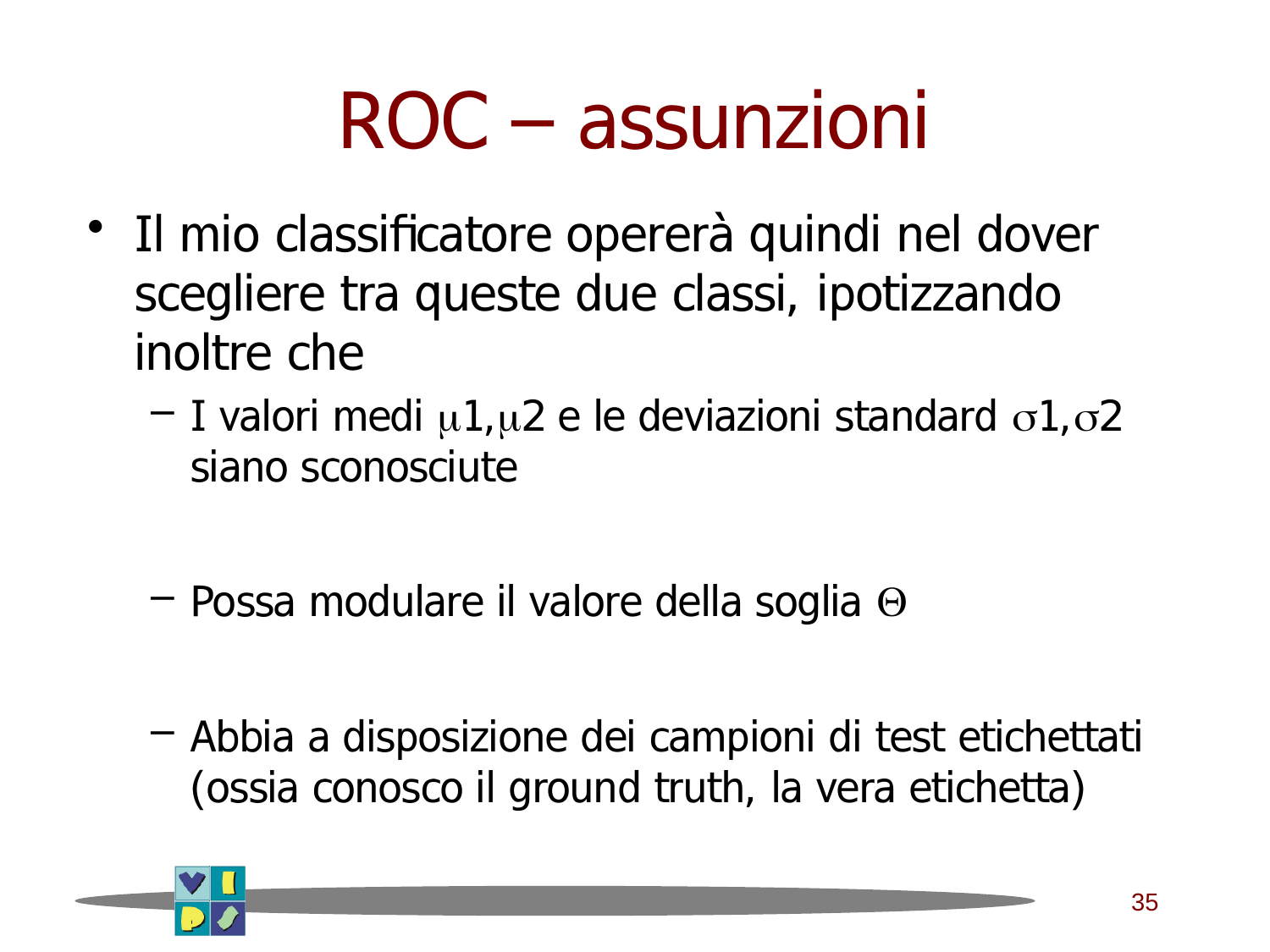

# ROC – assunzioni
Il mio classificatore opererà quindi nel dover scegliere tra queste due classi, ipotizzando inoltre che
I valori medi μ1,μ2 e le deviazioni standard σ1,σ2 siano sconosciute

Possa modulare il valore della soglia Θ

Abbia a disposizione dei campioni di test etichettati (ossia conosco il ground truth, la vera etichetta)
35